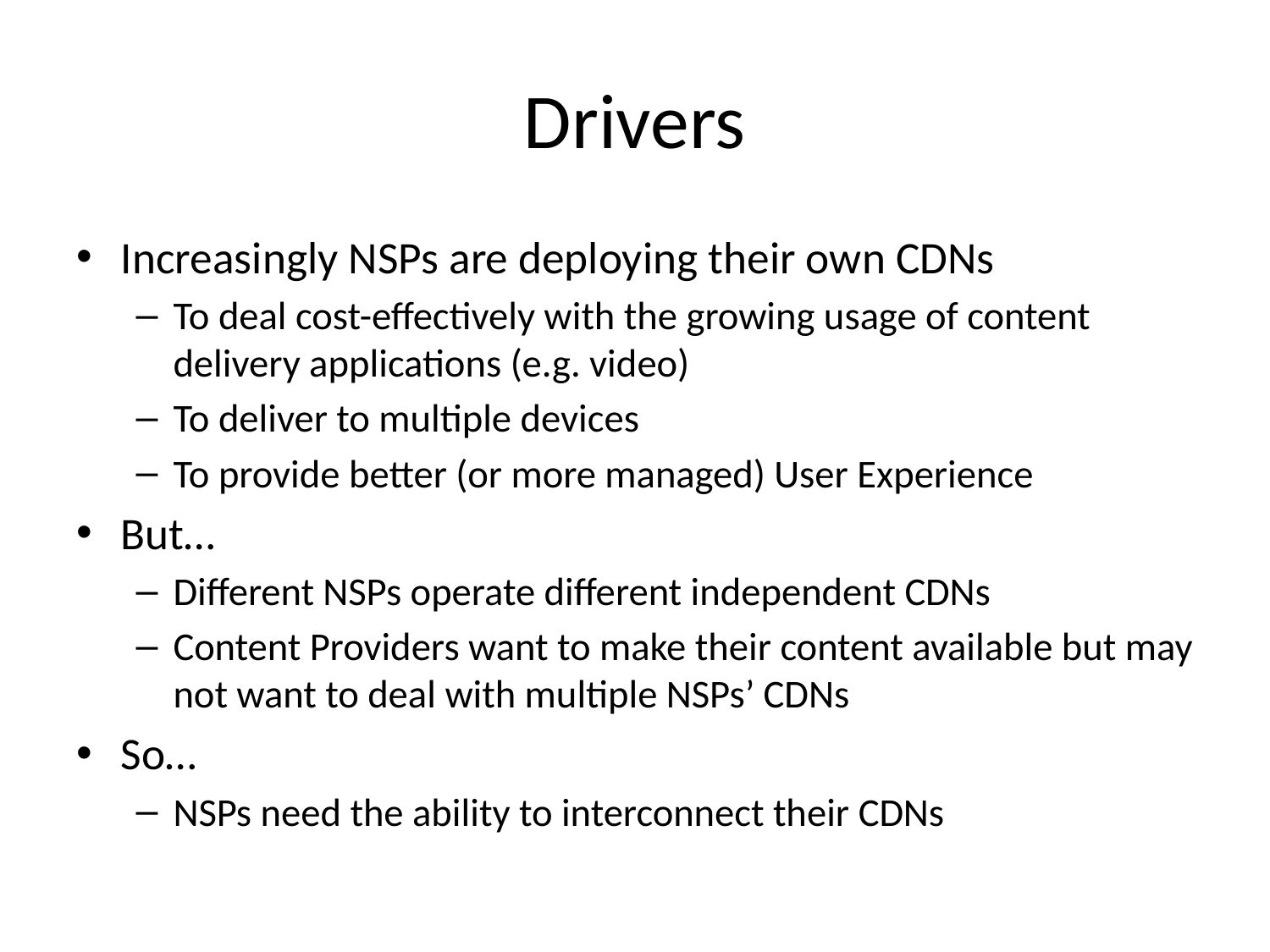

# Drivers
Increasingly NSPs are deploying their own CDNs
To deal cost-effectively with the growing usage of content delivery applications (e.g. video)
To deliver to multiple devices
To provide better (or more managed) User Experience
But…
Different NSPs operate different independent CDNs
Content Providers want to make their content available but may not want to deal with multiple NSPs’ CDNs
So…
NSPs need the ability to interconnect their CDNs